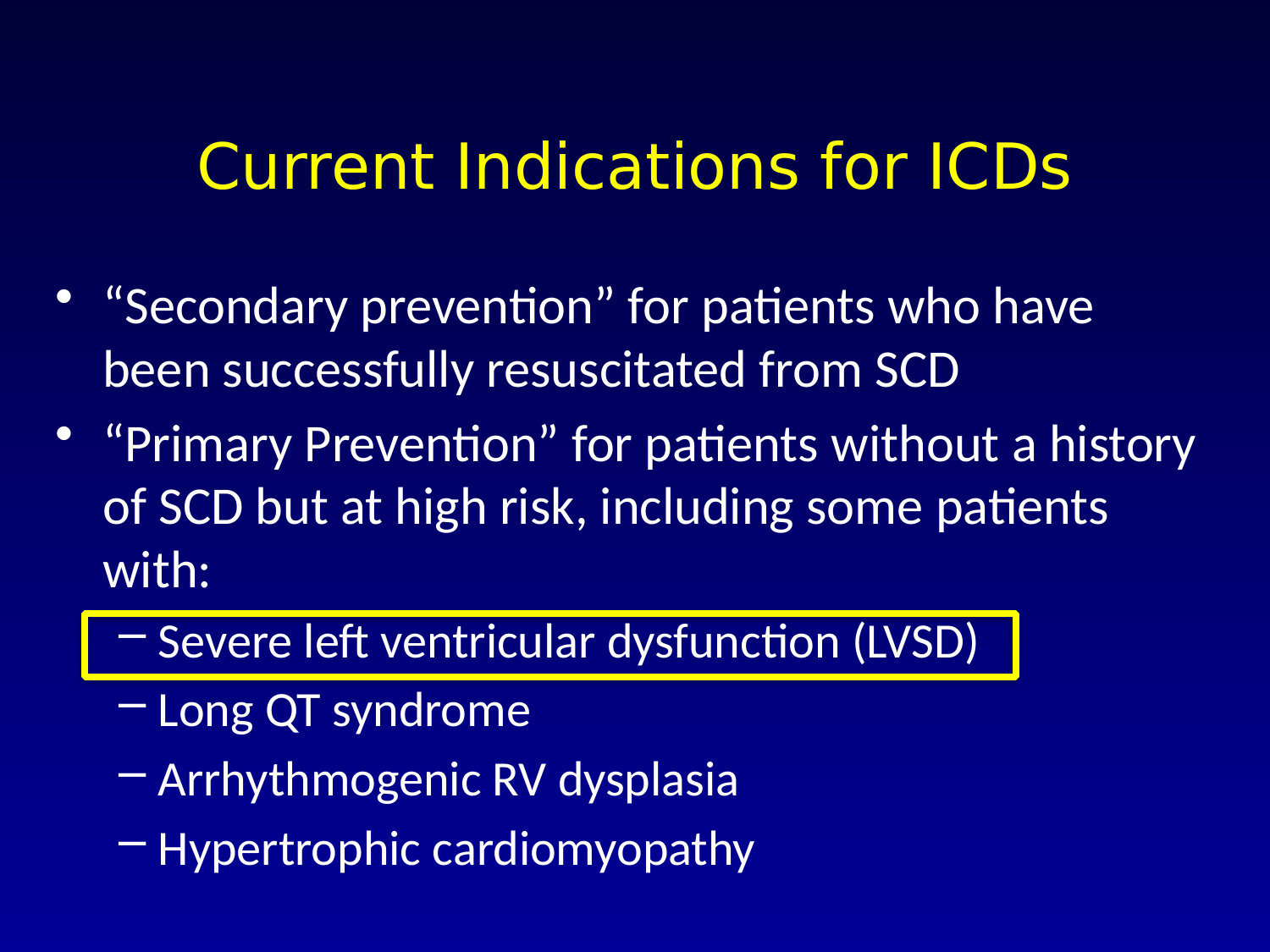

# Current Indications for ICDs
“Secondary prevention” for patients who have been successfully resuscitated from SCD
“Primary Prevention” for patients without a history of SCD but at high risk, including some patients with:
Severe left ventricular dysfunction (LVSD)
Long QT syndrome
Arrhythmogenic RV dysplasia
Hypertrophic cardiomyopathy